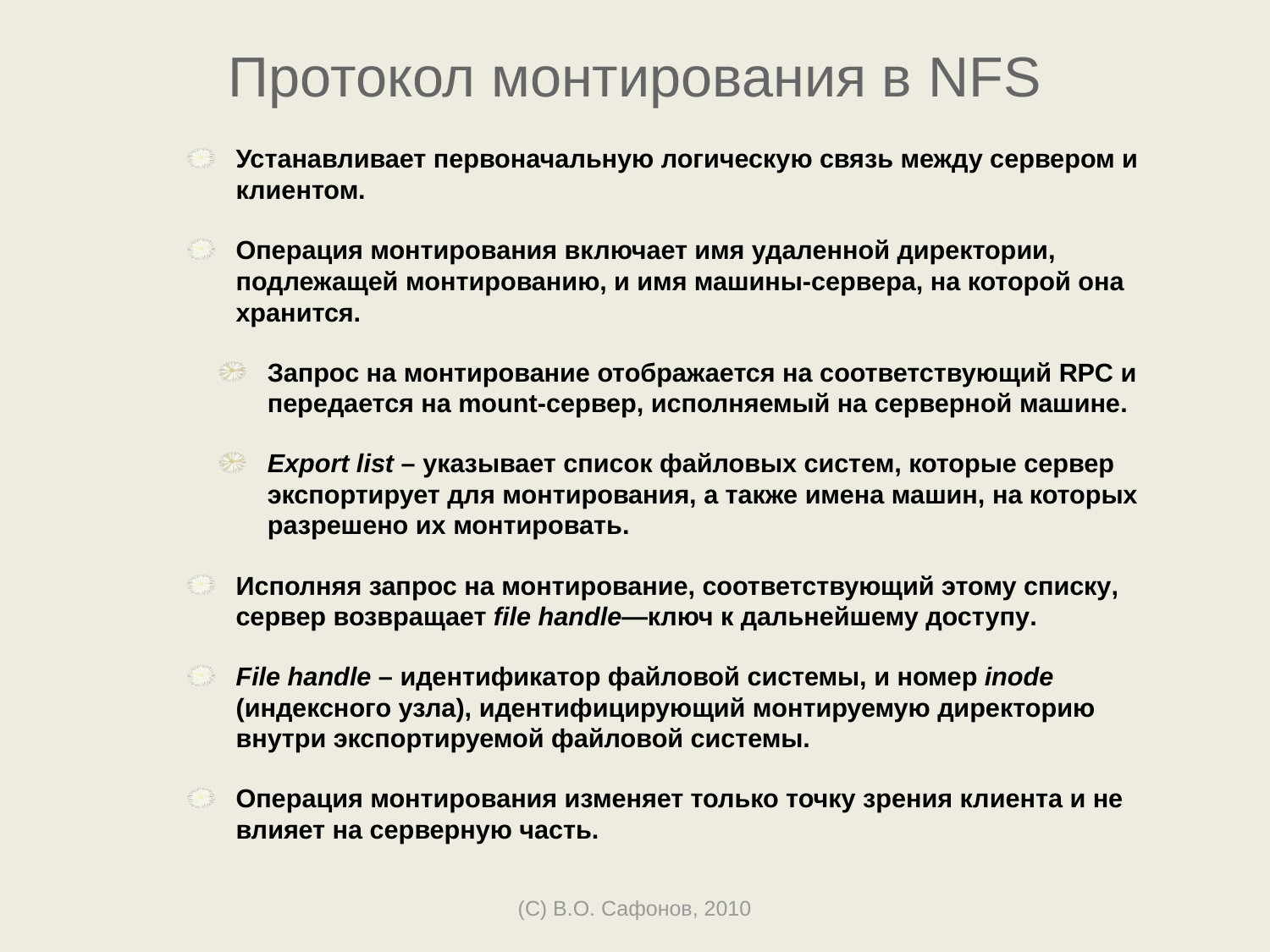

# Протокол монтирования в NFS
Устанавливает первоначальную логическую связь между сервером и клиентом.
Операция монтирования включает имя удаленной директории, подлежащей монтированию, и имя машины-сервера, на которой она хранится.
Запрос на монтирование отображается на соответствующий RPC и передается на mount-сервер, исполняемый на серверной машине.
Export list – указывает список файловых систем, которые сервер экспортирует для монтирования, а также имена машин, на которых разрешено их монтировать.
Исполняя запрос на монтирование, соответствующий этому списку, сервер возвращает file handle—ключ к дальнейшему доступу.
File handle – идентификатор файловой системы, и номер inode (индексного узла), идентифицирующий монтируемую директорию внутри экспортируемой файловой системы.
Операция монтирования изменяет только точку зрения клиента и не влияет на серверную часть.
(C) В.О. Сафонов, 2010